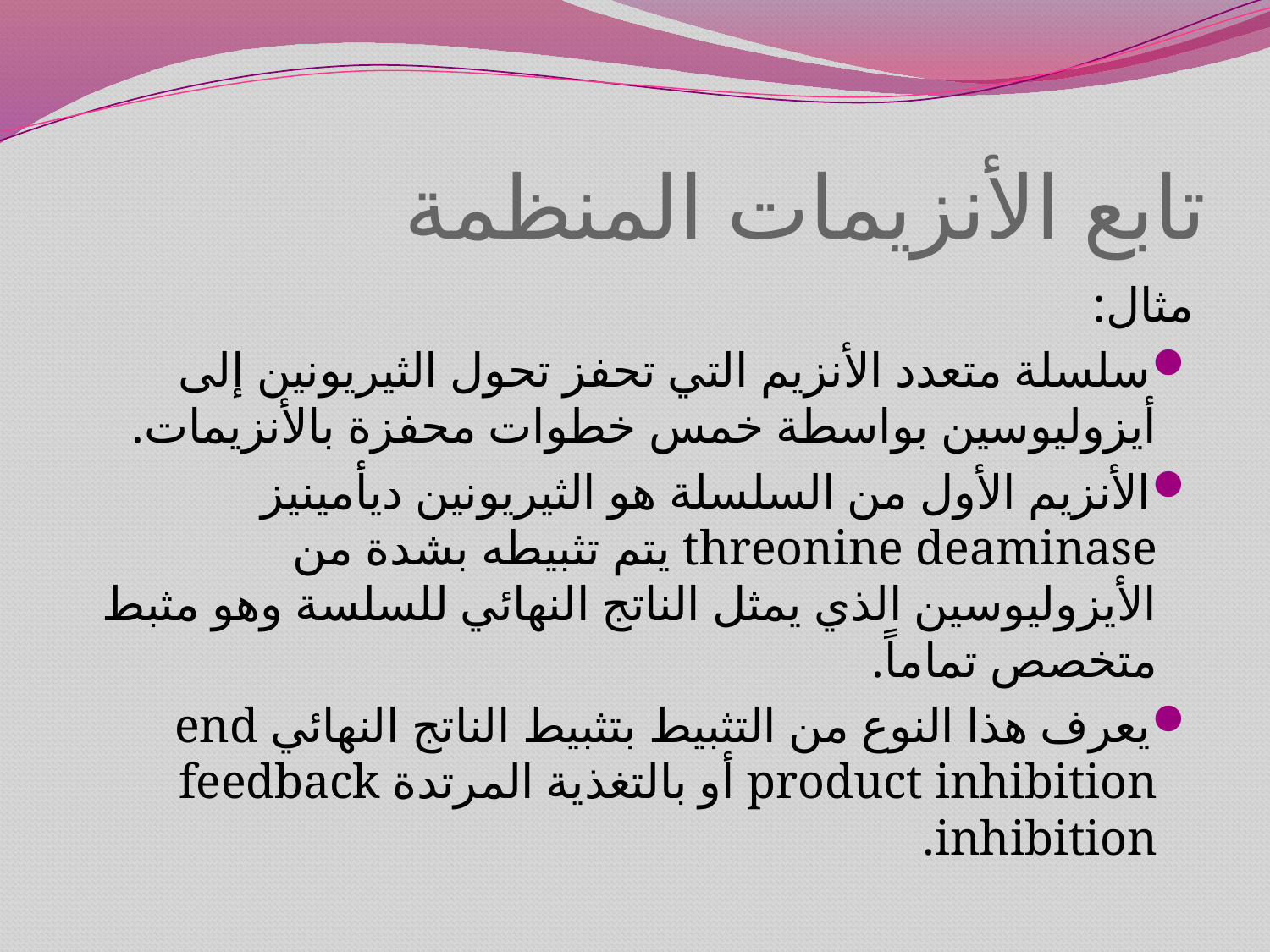

# تابع الأنزيمات المنظمة
مثال:
سلسلة متعدد الأنزيم التي تحفز تحول الثيريونين إلى أيزوليوسين بواسطة خمس خطوات محفزة بالأنزيمات.
الأنزيم الأول من السلسلة هو الثيريونين ديأمينيز threonine deaminase يتم تثبيطه بشدة من الأيزوليوسين الذي يمثل الناتج النهائي للسلسة وهو مثبط متخصص تماماً.
يعرف هذا النوع من التثبيط بتثبيط الناتج النهائي end product inhibition أو بالتغذية المرتدة feedback inhibition.